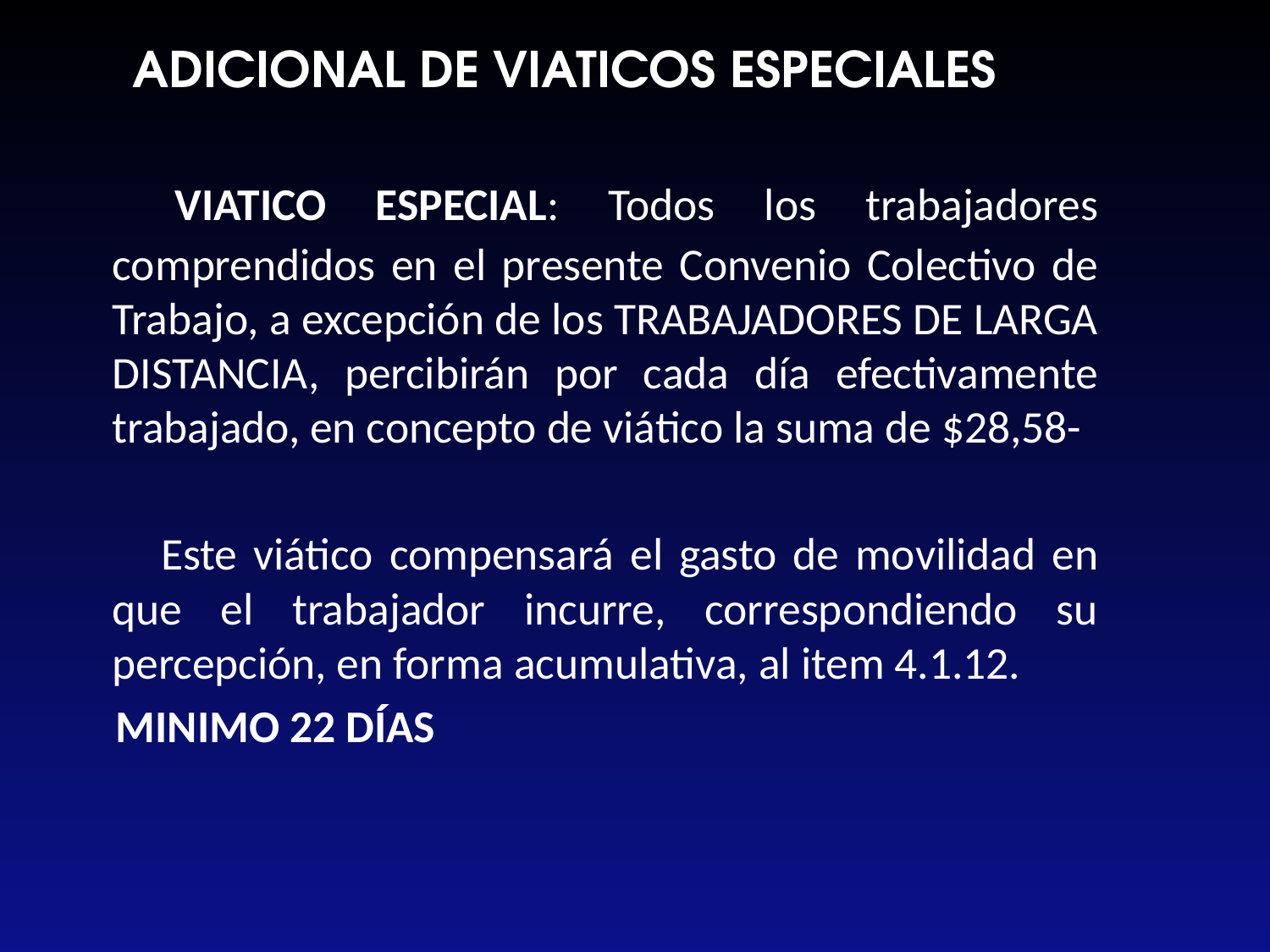

ADICIONAL DE VIATICOS ESPECIALES
  VIATICO ESPECIAL: Todos los trabajadores comprendidos en el presente Convenio Colectivo de Trabajo, a excepción de los TRABAJADORES DE LARGA DISTANCIA, percibirán por cada día efectivamente trabajado, en concepto de viático la suma de $28,58-

      Este viático compensará el gasto de movilidad en que el trabajador incurre, correspondiendo su percepción, en forma acumulativa, al item 4.1.12.
     MINIMO 22 DÍAS